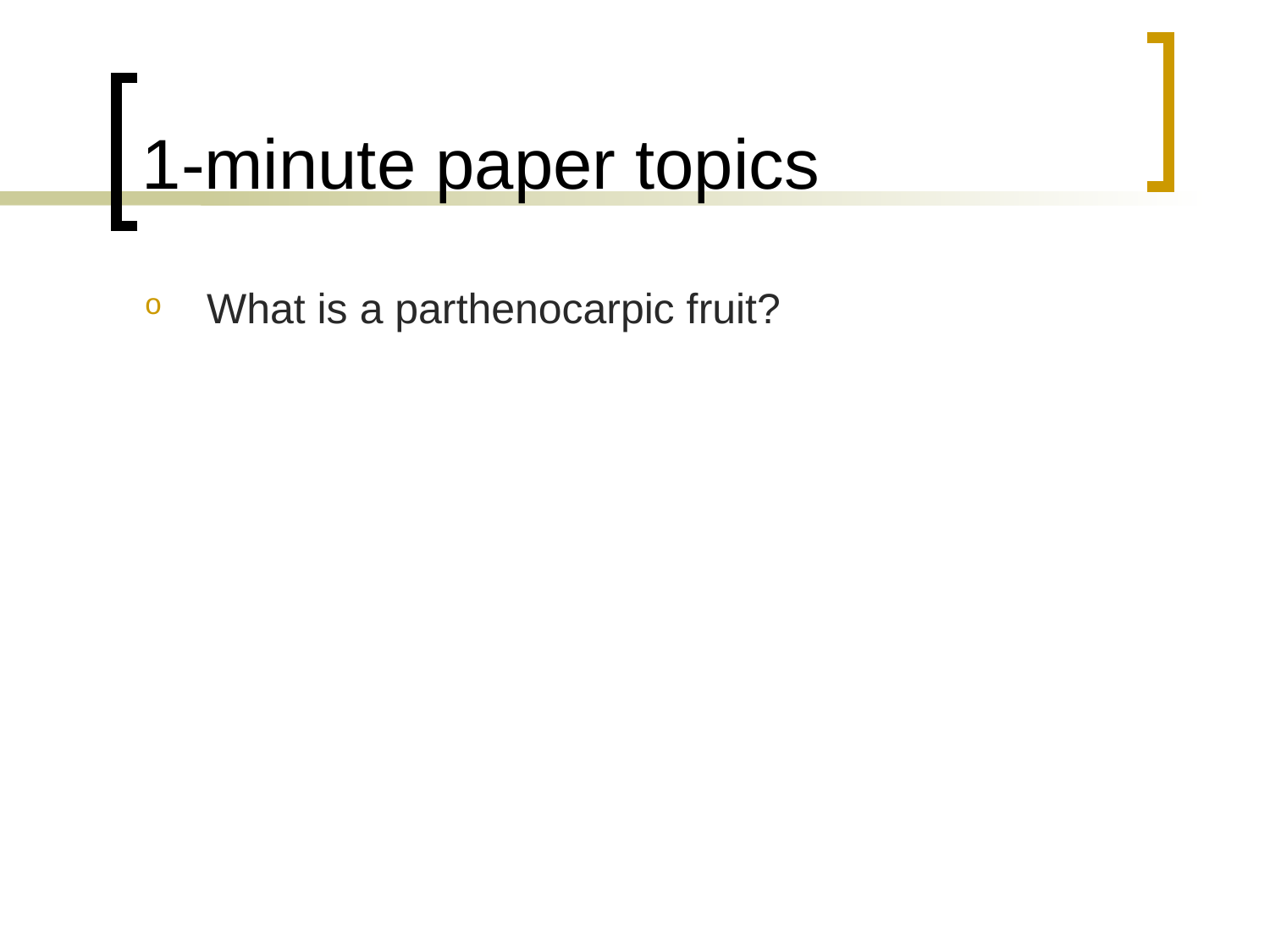

# 1-minute paper topics
What is a parthenocarpic fruit?